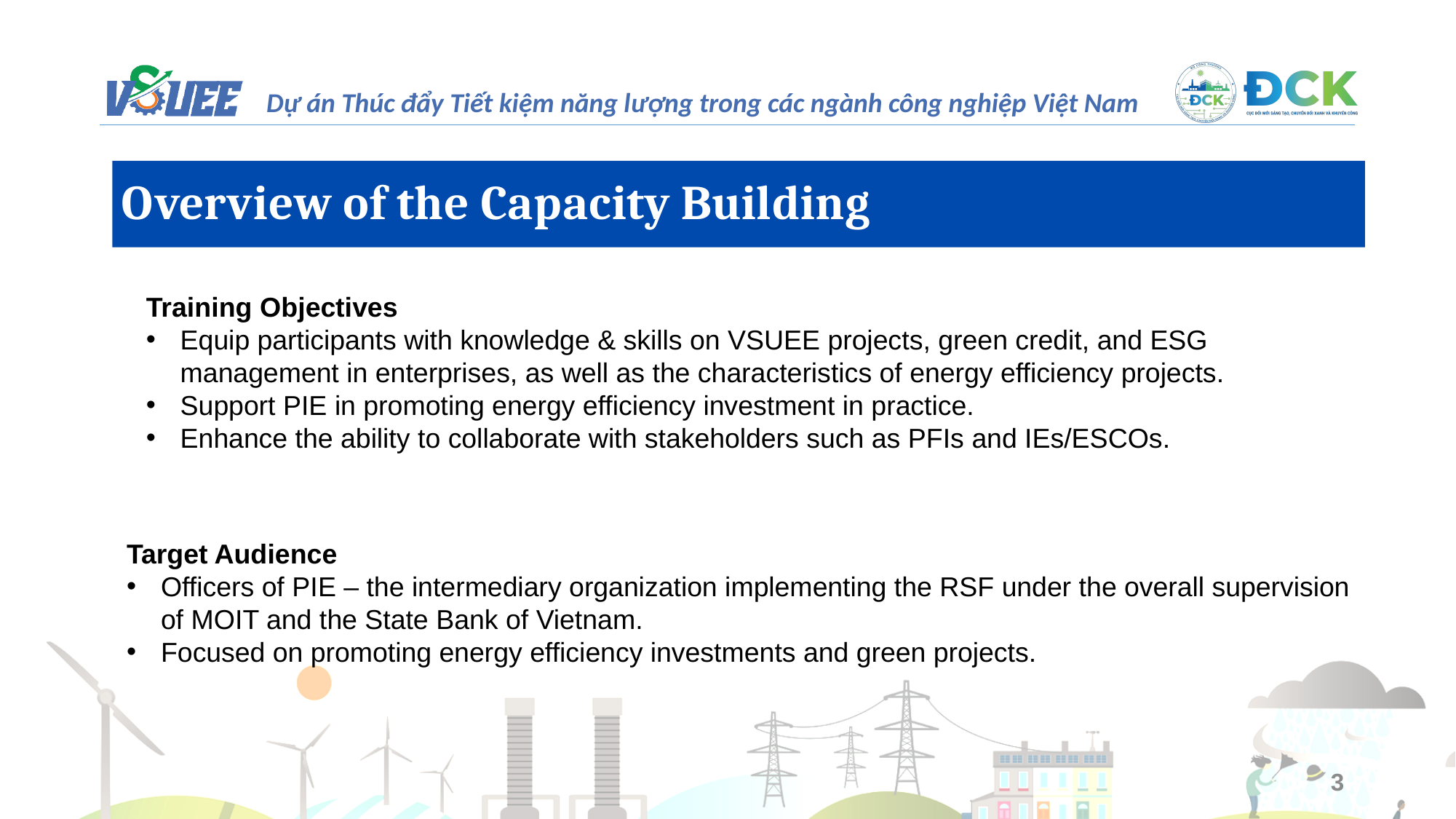

Overview of the Capacity Building
Training Objectives
Equip participants with knowledge & skills on VSUEE projects, green credit, and ESG management in enterprises, as well as the characteristics of energy efficiency projects.
Support PIE in promoting energy efficiency investment in practice.
Enhance the ability to collaborate with stakeholders such as PFIs and IEs/ESCOs.

Target Audience
Officers of PIE – the intermediary organization implementing the RSF under the overall supervision of MOIT and the State Bank of Vietnam.
Focused on promoting energy efficiency investments and green projects.
3